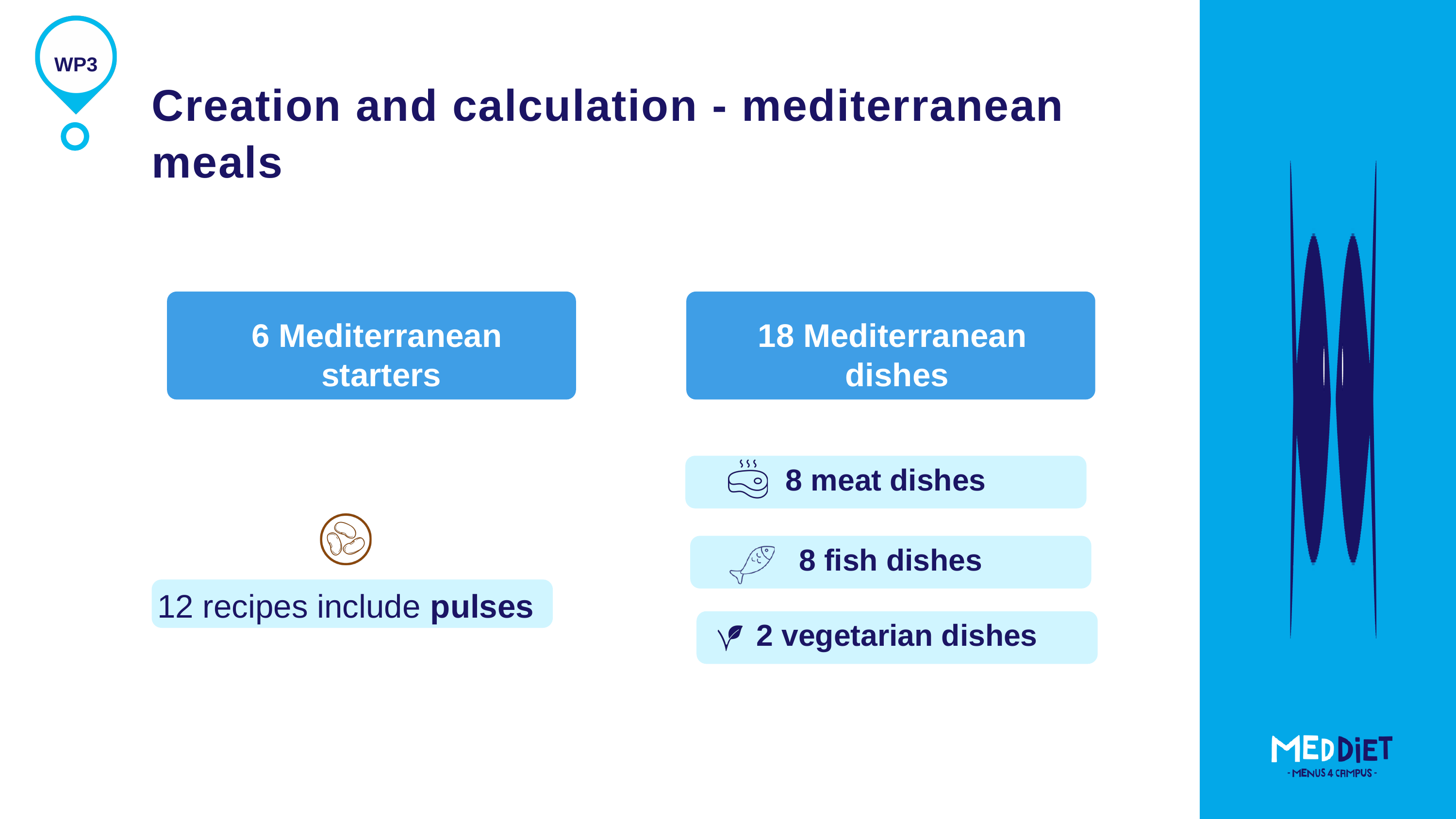

WP3

Creation and calculation - mediterranean meals

6 Mediterranean
starters
18 Mediterranean
dishes

8 meat dishes

8 fish dishes

12 recipes include pulses

2 vegetarian dishes